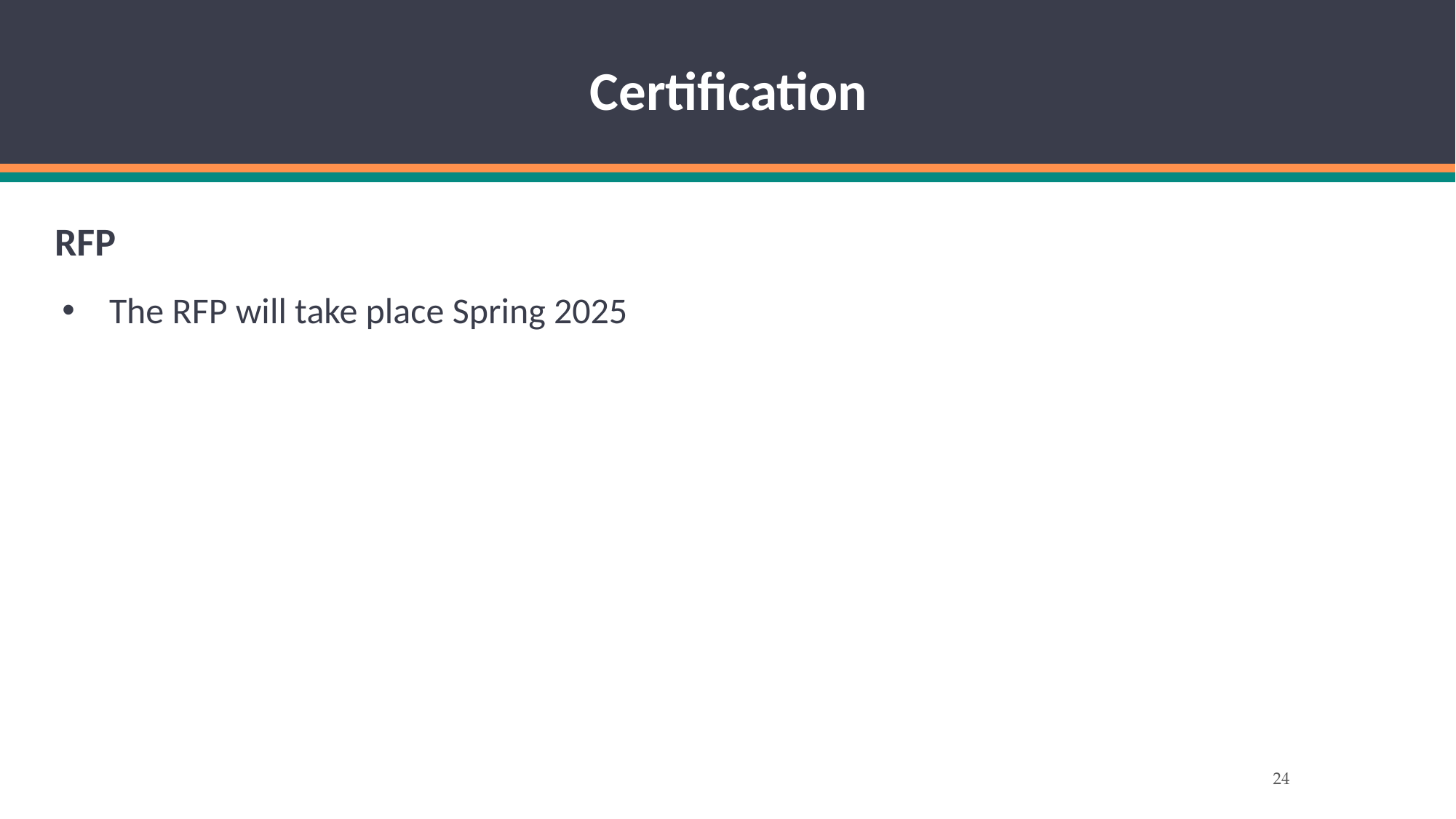

# Certification
RFP
The RFP will take place Spring 2025

24